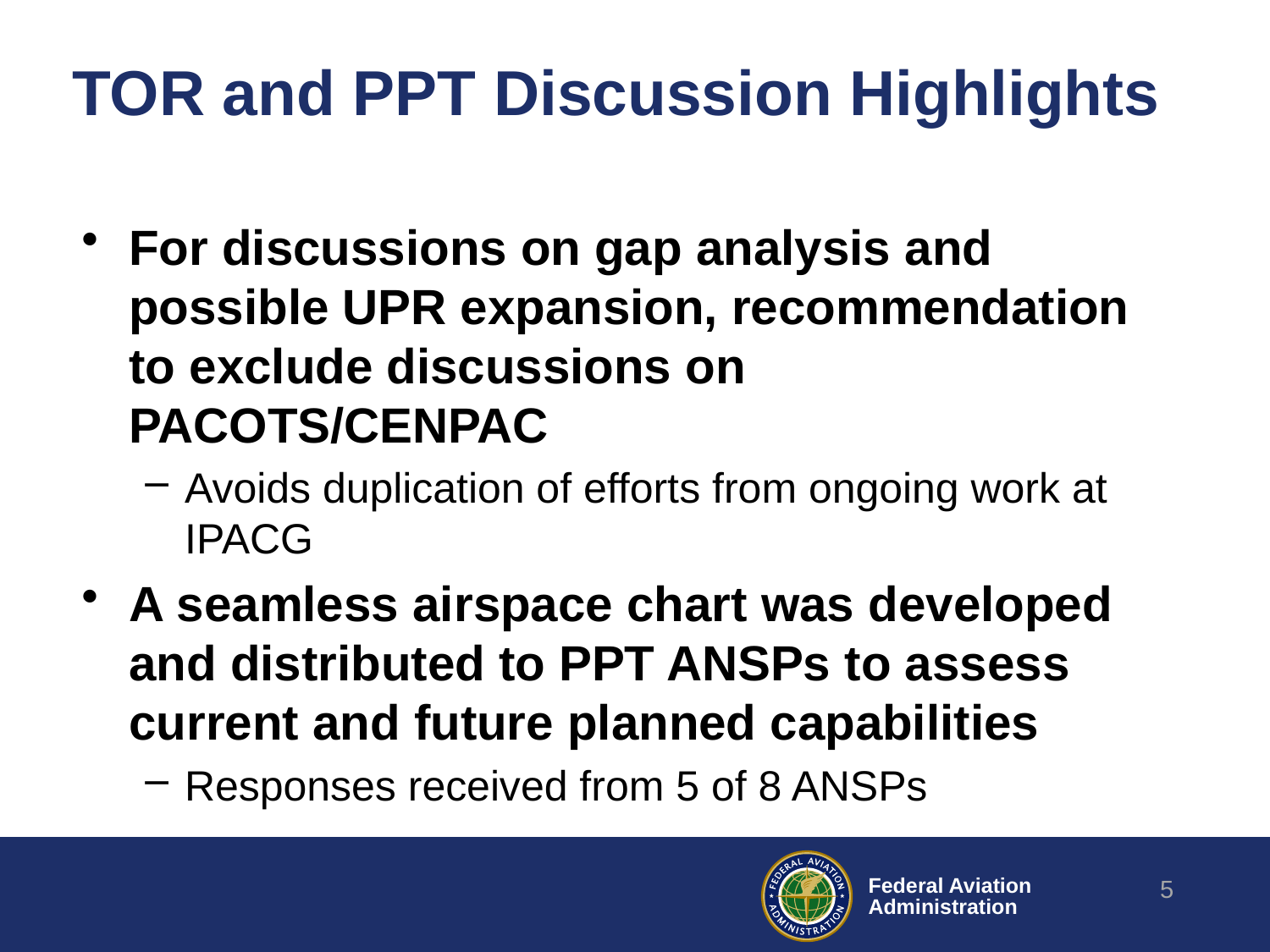

# TOR and PPT Discussion Highlights
For discussions on gap analysis and possible UPR expansion, recommendation to exclude discussions on PACOTS/CENPAC
Avoids duplication of efforts from ongoing work at IPACG
A seamless airspace chart was developed and distributed to PPT ANSPs to assess current and future planned capabilities
Responses received from 5 of 8 ANSPs

5